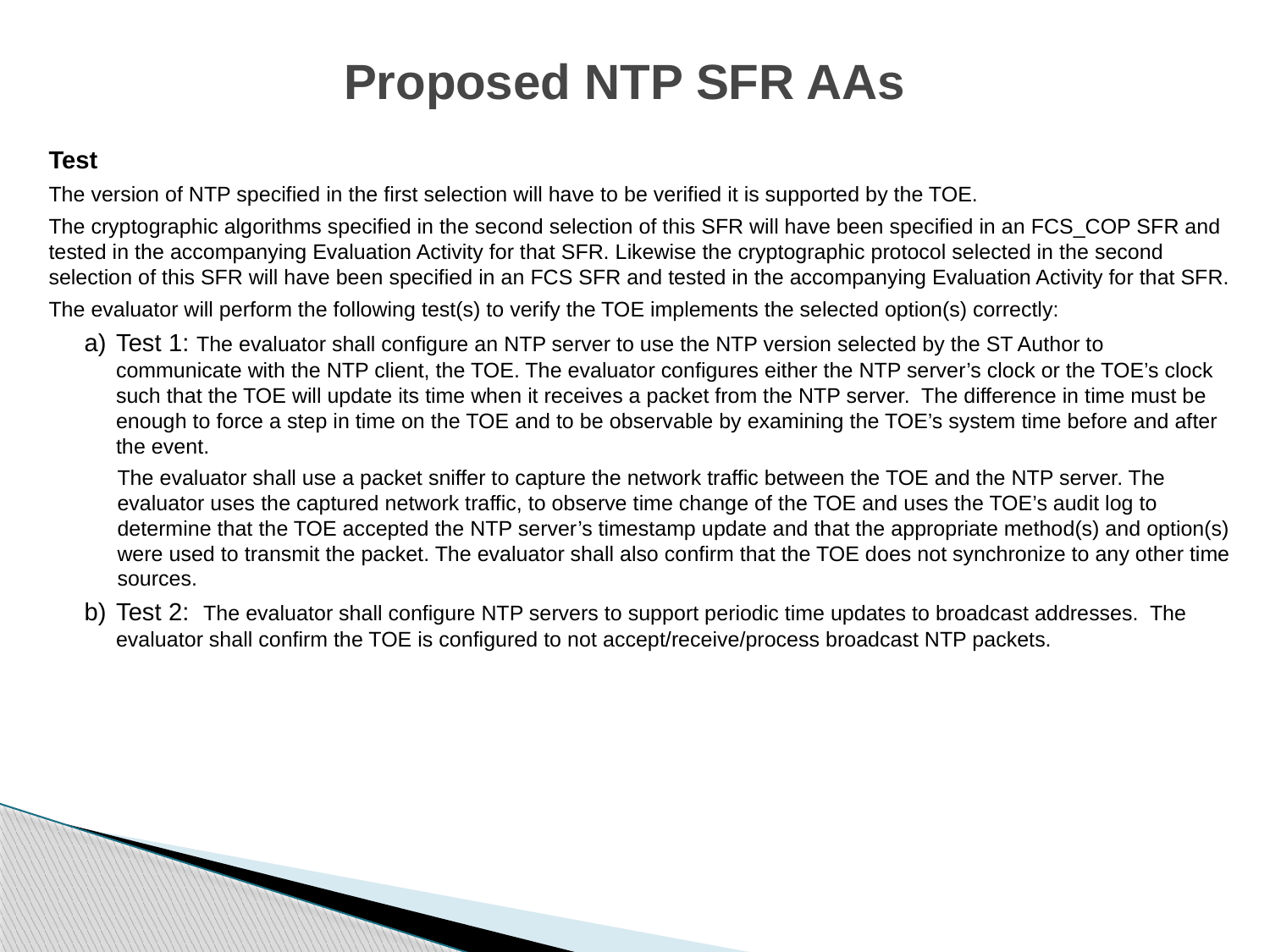

# Proposed NTP SFR AAs
Test
The version of NTP specified in the first selection will have to be verified it is supported by the TOE.
The cryptographic algorithms specified in the second selection of this SFR will have been specified in an FCS_COP SFR and tested in the accompanying Evaluation Activity for that SFR. Likewise the cryptographic protocol selected in the second selection of this SFR will have been specified in an FCS SFR and tested in the accompanying Evaluation Activity for that SFR.
The evaluator will perform the following test(s) to verify the TOE implements the selected option(s) correctly:
Test 1: The evaluator shall configure an NTP server to use the NTP version selected by the ST Author to communicate with the NTP client, the TOE. The evaluator configures either the NTP server’s clock or the TOE’s clock such that the TOE will update its time when it receives a packet from the NTP server.  The difference in time must be enough to force a step in time on the TOE and to be observable by examining the TOE’s system time before and after the event.
The evaluator shall use a packet sniffer to capture the network traffic between the TOE and the NTP server. The evaluator uses the captured network traffic, to observe time change of the TOE and uses the TOE’s audit log to determine that the TOE accepted the NTP server’s timestamp update and that the appropriate method(s) and option(s) were used to transmit the packet. The evaluator shall also confirm that the TOE does not synchronize to any other time sources.
Test 2:  The evaluator shall configure NTP servers to support periodic time updates to broadcast addresses.  The evaluator shall confirm the TOE is configured to not accept/receive/process broadcast NTP packets.